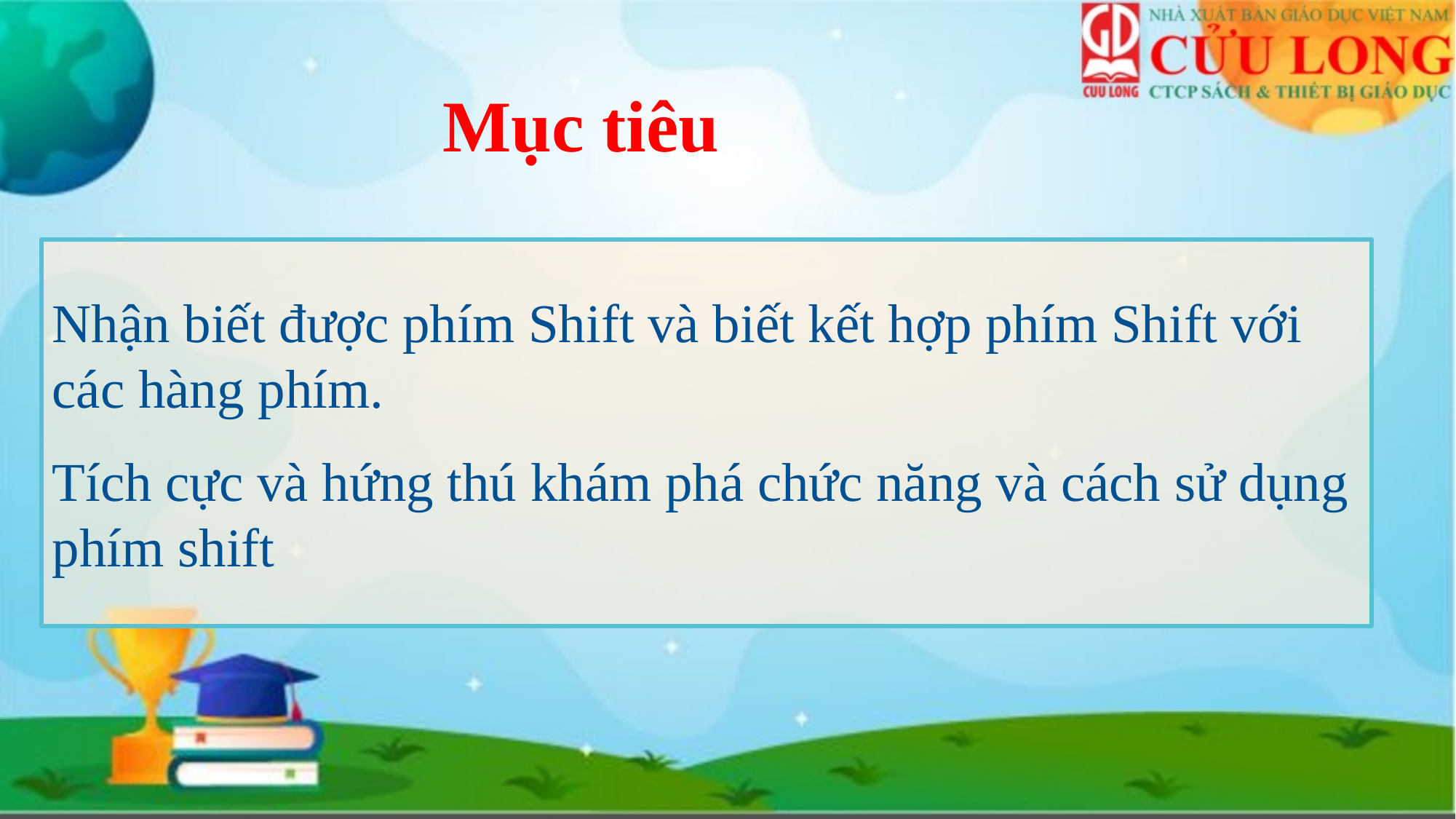

# Mục tiêu
Nhận biết được phím Shift và biết kết hợp phím Shift với các hàng phím.
Tích cực và hứng thú khám phá chức năng và cách sử dụng phím shift